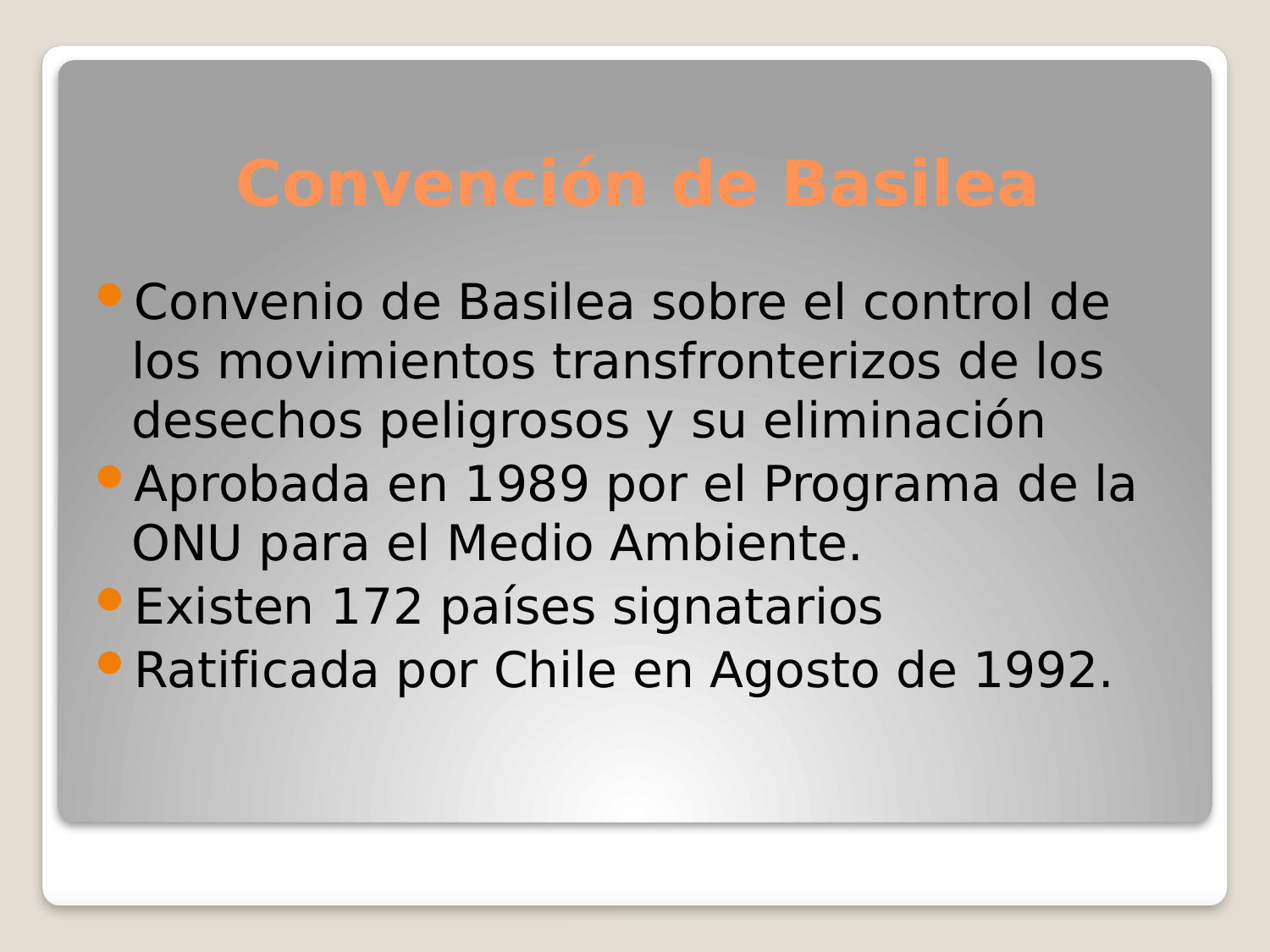

# Convención de Basilea
Convenio de Basilea sobre el control de los movimientos transfronterizos de los desechos peligrosos y su eliminación
Aprobada en 1989 por el Programa de la ONU para el Medio Ambiente.
Existen 172 países signatarios
Ratificada por Chile en Agosto de 1992.